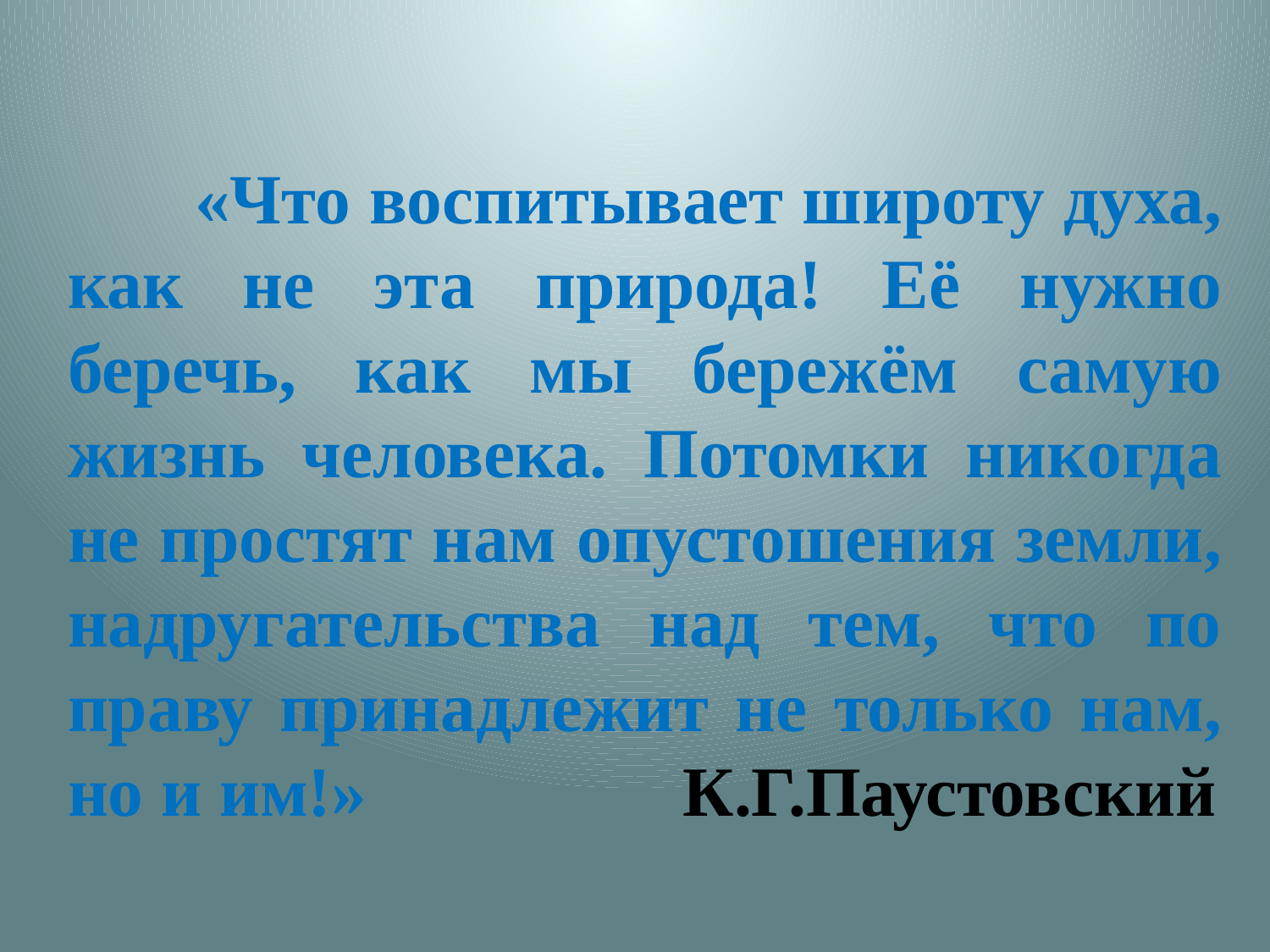

«Что воспитывает широту духа, как не эта природа! Её нужно беречь, как мы бережём самую жизнь человека. Потомки никогда не простят нам опустошения земли, надругательства над тем, что по праву принадлежит не только нам, но и им!»                  К.Г.Паустовский